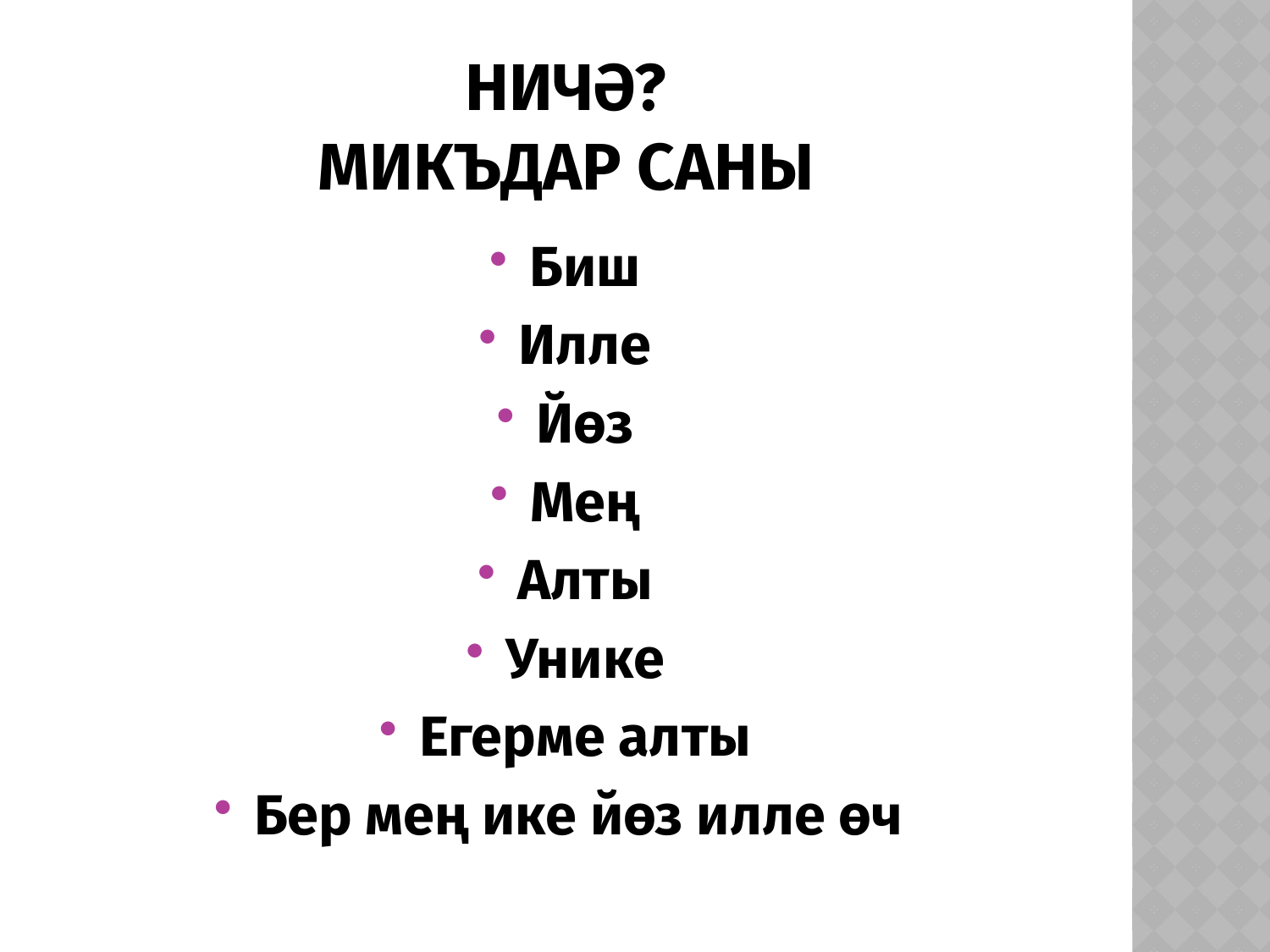

# Ничә? Микъдар саны
Биш
Илле
Йөз
Мең
Алты
Унике
Егерме алты
Бер мең ике йөз илле өч